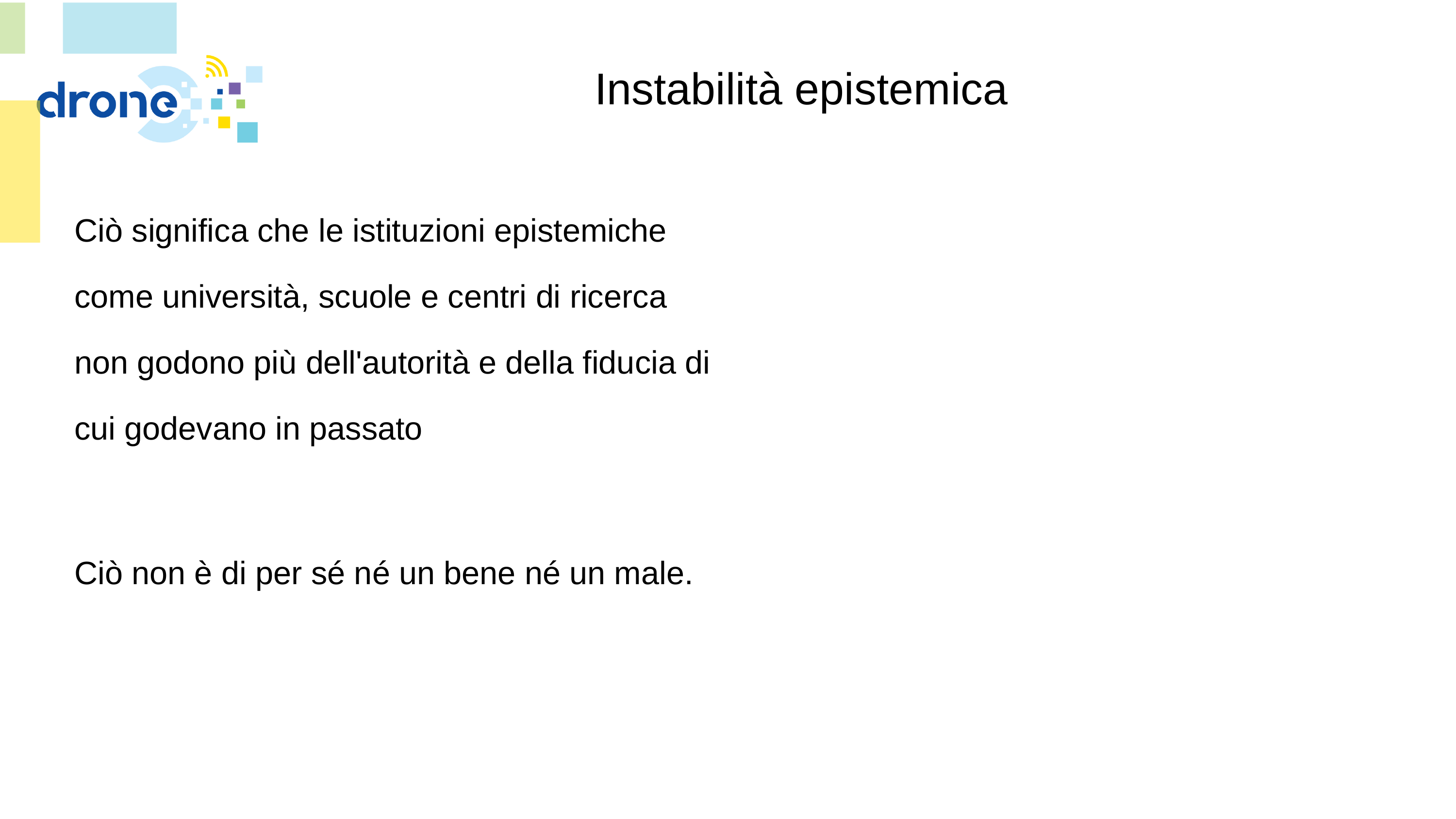

# Instabilità epistemica

Ciò significa che le istituzioni epistemiche come università, scuole e centri di ricerca non godono più dell'autorità e della fiducia di cui godevano in passato

Ciò non è di per sé né un bene né un male.